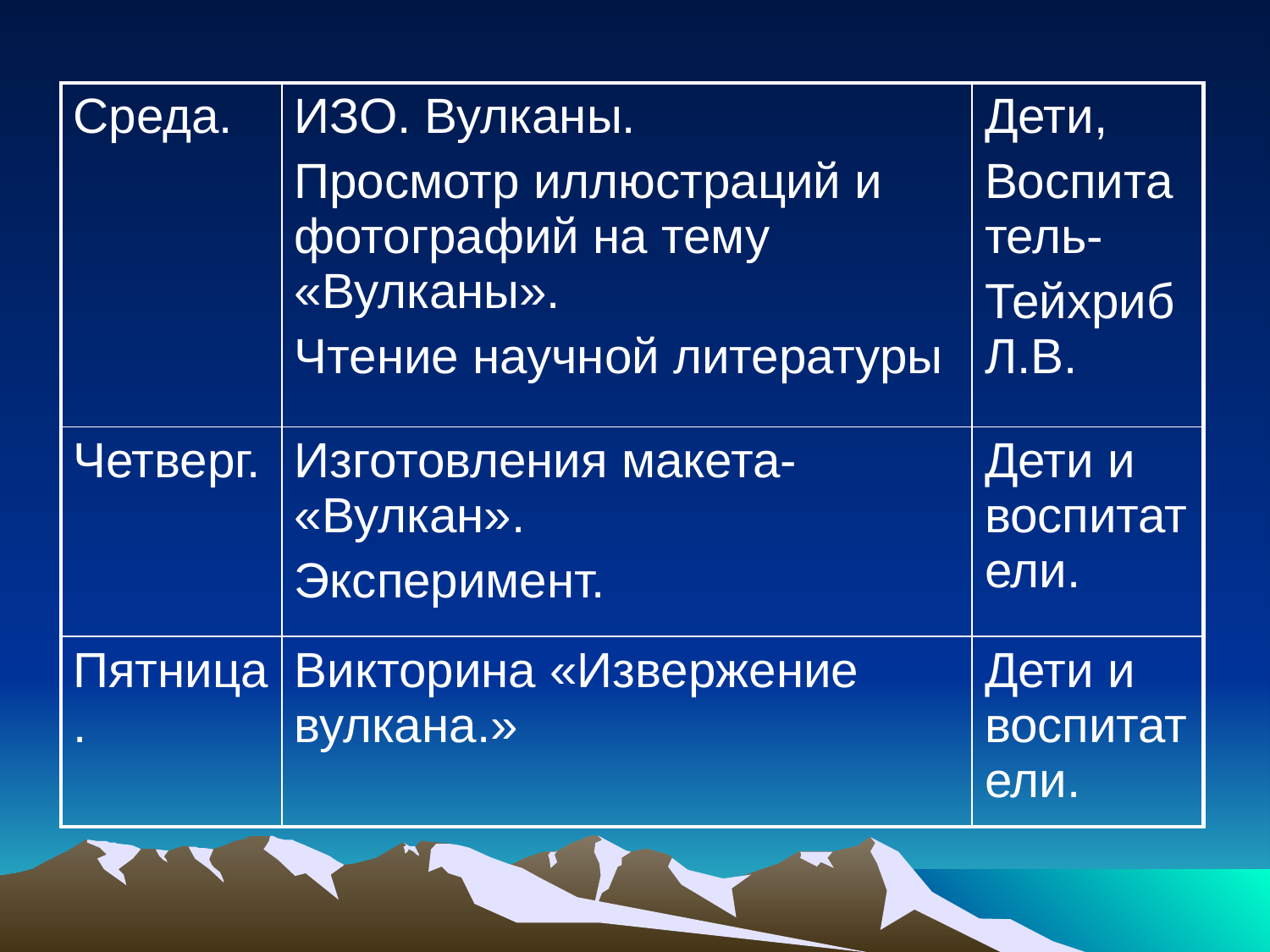

| Среда. | ИЗО. Вулканы. Просмотр иллюстраций и фотографий на тему «Вулканы». Чтение научной литературы | Дети, Воспитатель- Тейхриб Л.В. |
| --- | --- | --- |
| Четверг. | Изготовления макета- «Вулкан». Эксперимент. | Дети и воспитатели. |
| Пятница. | Викторина «Извержение вулкана.» | Дети и воспитатели. |